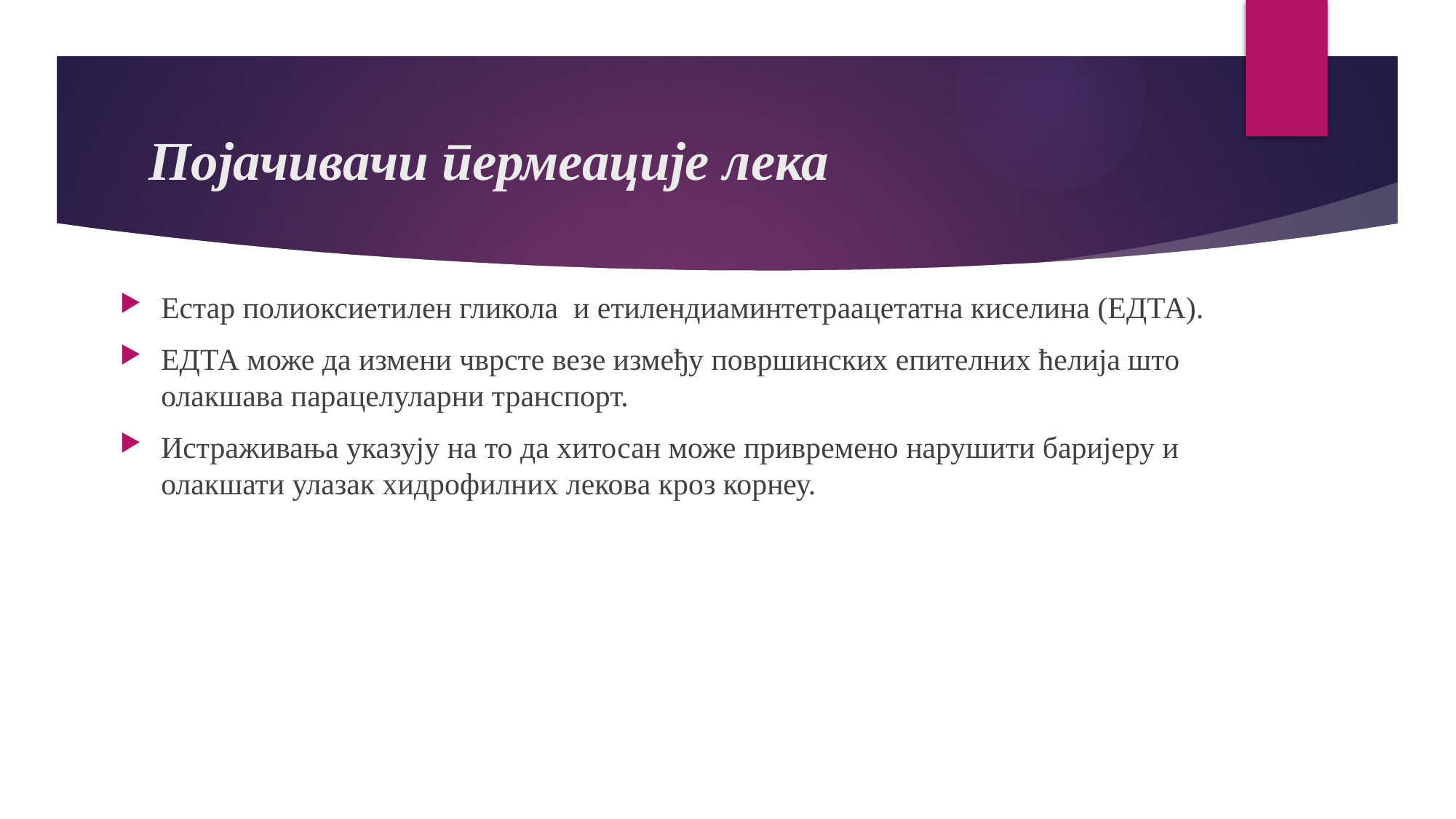

# Појачивачи пермеације лека
Естар полиоксиетилен гликола  и етилендиаминтетраацетатна киселина (ЕДТА).
ЕДТА може да измени чврсте везе између површинских епителних ћелија што олакшава парацелуларни транспорт.
Истраживања указују на то да хитосан може привремено нарушити баријеру и олакшати улазак хидрофилних лекова кроз корнеу.